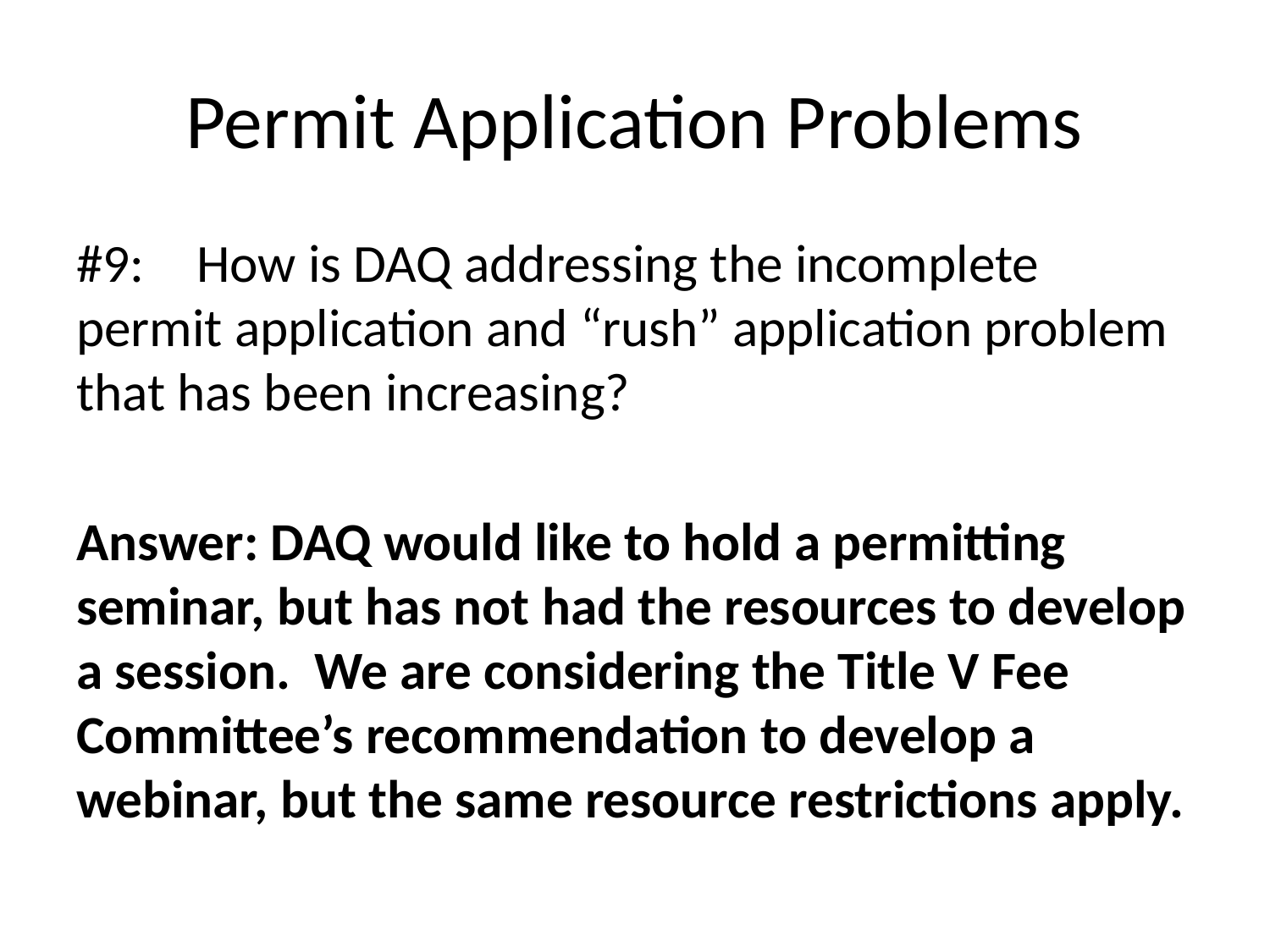

# Permit Application Problems
#9:	How is DAQ addressing the incomplete permit application and “rush” application problem that has been increasing?

Answer: DAQ would like to hold a permitting seminar, but has not had the resources to develop a session.  We are considering the Title V Fee Committee’s recommendation to develop a webinar, but the same resource restrictions apply.